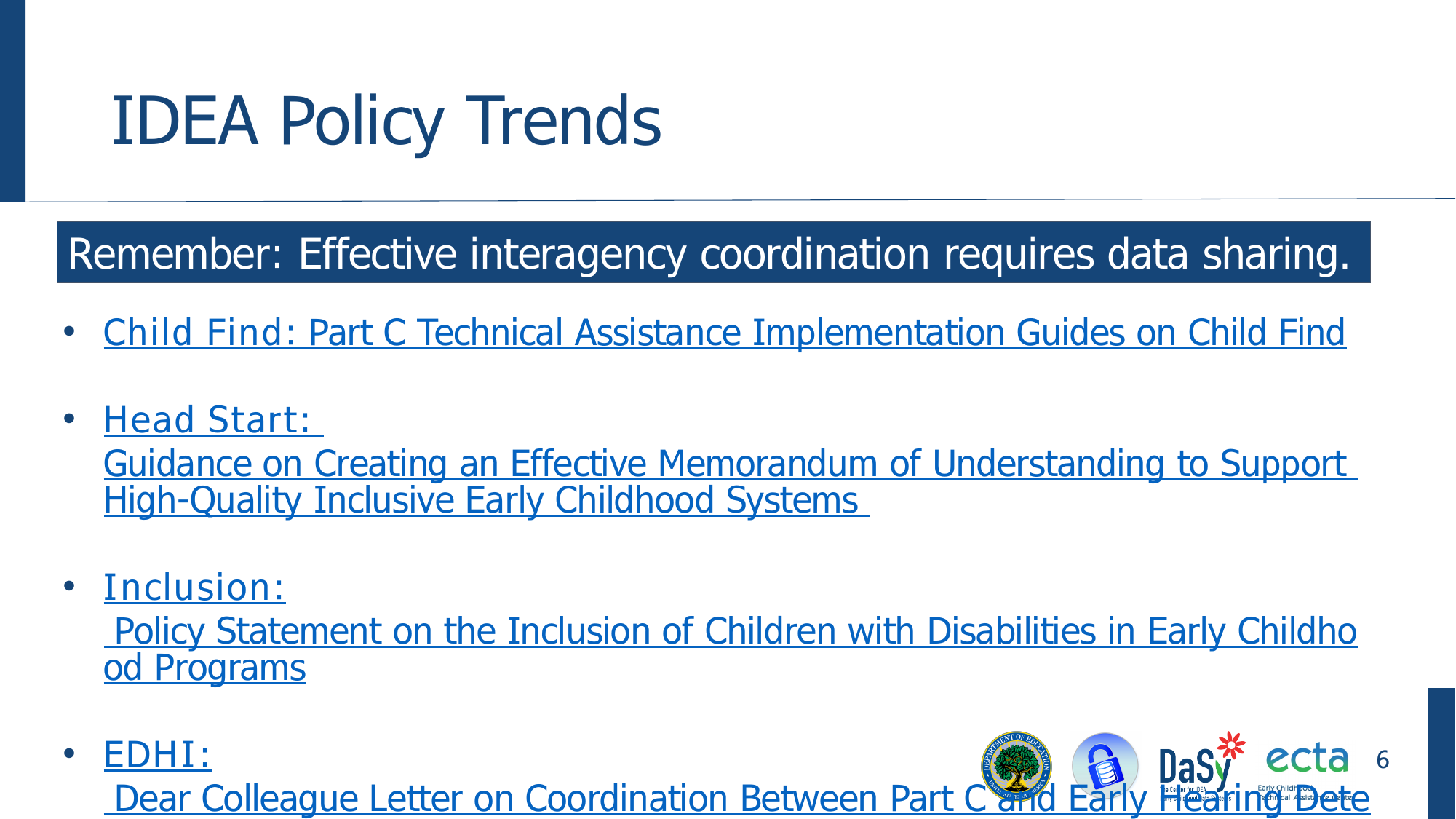

# IDEA Policy Trends
Remember: Effective interagency coordination requires data sharing.
Child Find: Part C Technical Assistance Implementation Guides on Child Find

Head Start: Guidance on Creating an Effective Memorandum of Understanding to Support High-Quality Inclusive Early Childhood Systems

Inclusion: Policy Statement on the Inclusion of Children with Disabilities in Early Childhood Programs

EDHI: Dear Colleague Letter on Coordination Between Part C and Early Hearing Detection and Intervention Programs